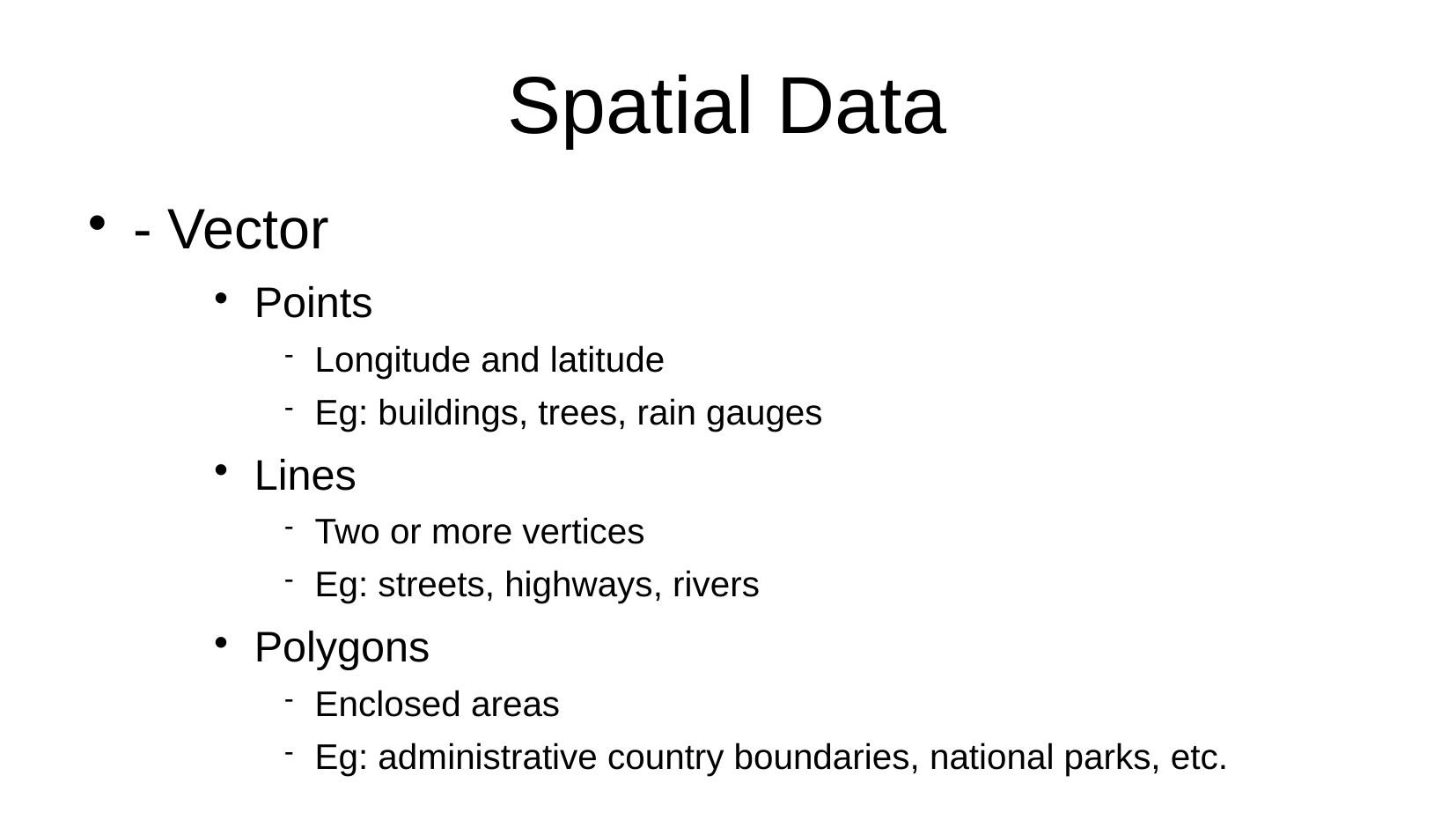

Spatial Data
- Vector
Points
Longitude and latitude
Eg: buildings, trees, rain gauges
Lines
Two or more vertices
Eg: streets, highways, rivers
Polygons
Enclosed areas
Eg: administrative country boundaries, national parks, etc.